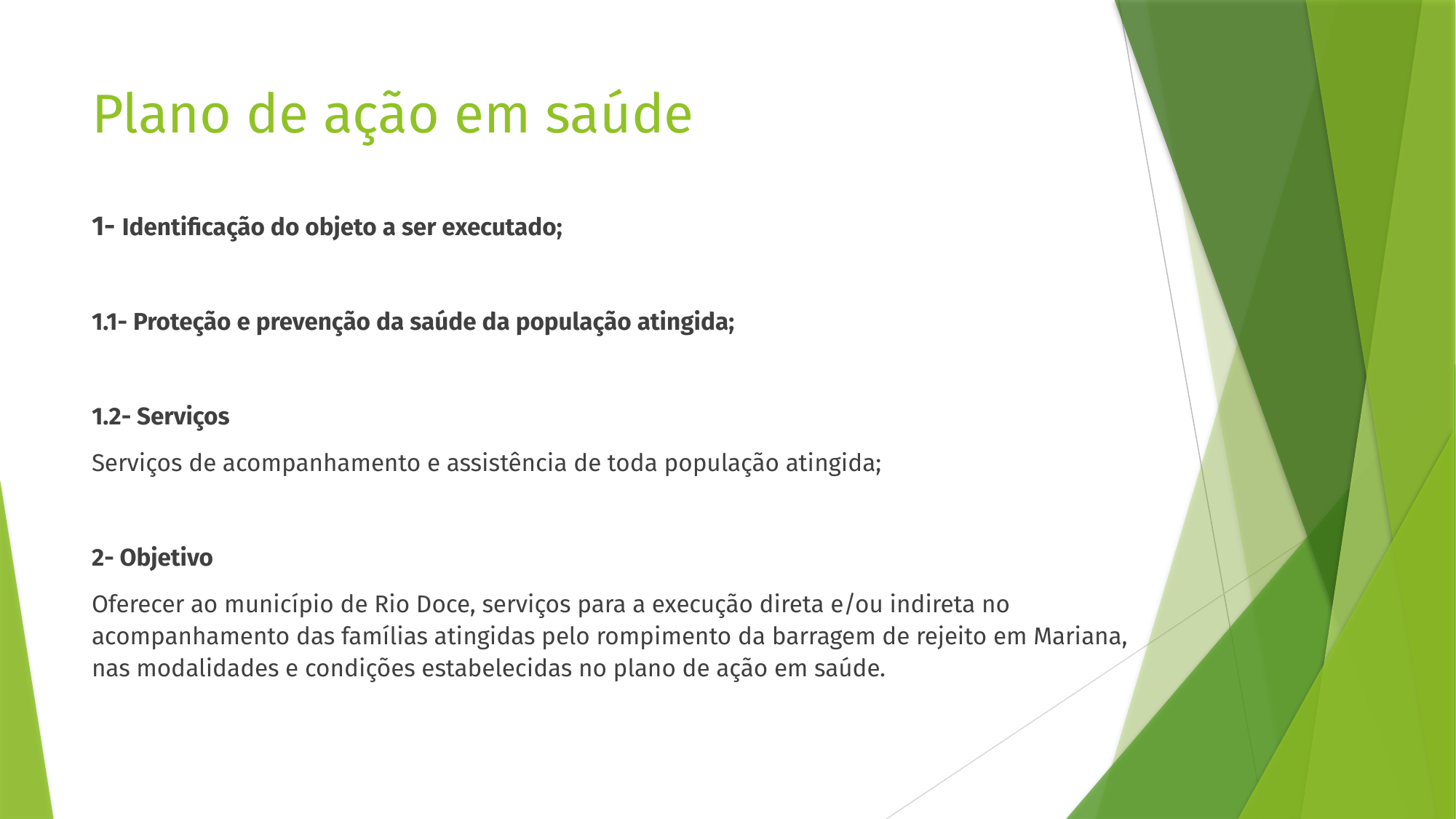

# Plano de ação em saúde
1- Identificação do objeto a ser executado;

1.1- Proteção e prevenção da saúde da população atingida;

1.2- Serviços
Serviços de acompanhamento e assistência de toda população atingida;

2- Objetivo
Oferecer ao município de Rio Doce, serviços para a execução direta e/ou indireta no acompanhamento das famílias atingidas pelo rompimento da barragem de rejeito em Mariana, nas modalidades e condições estabelecidas no plano de ação em saúde.